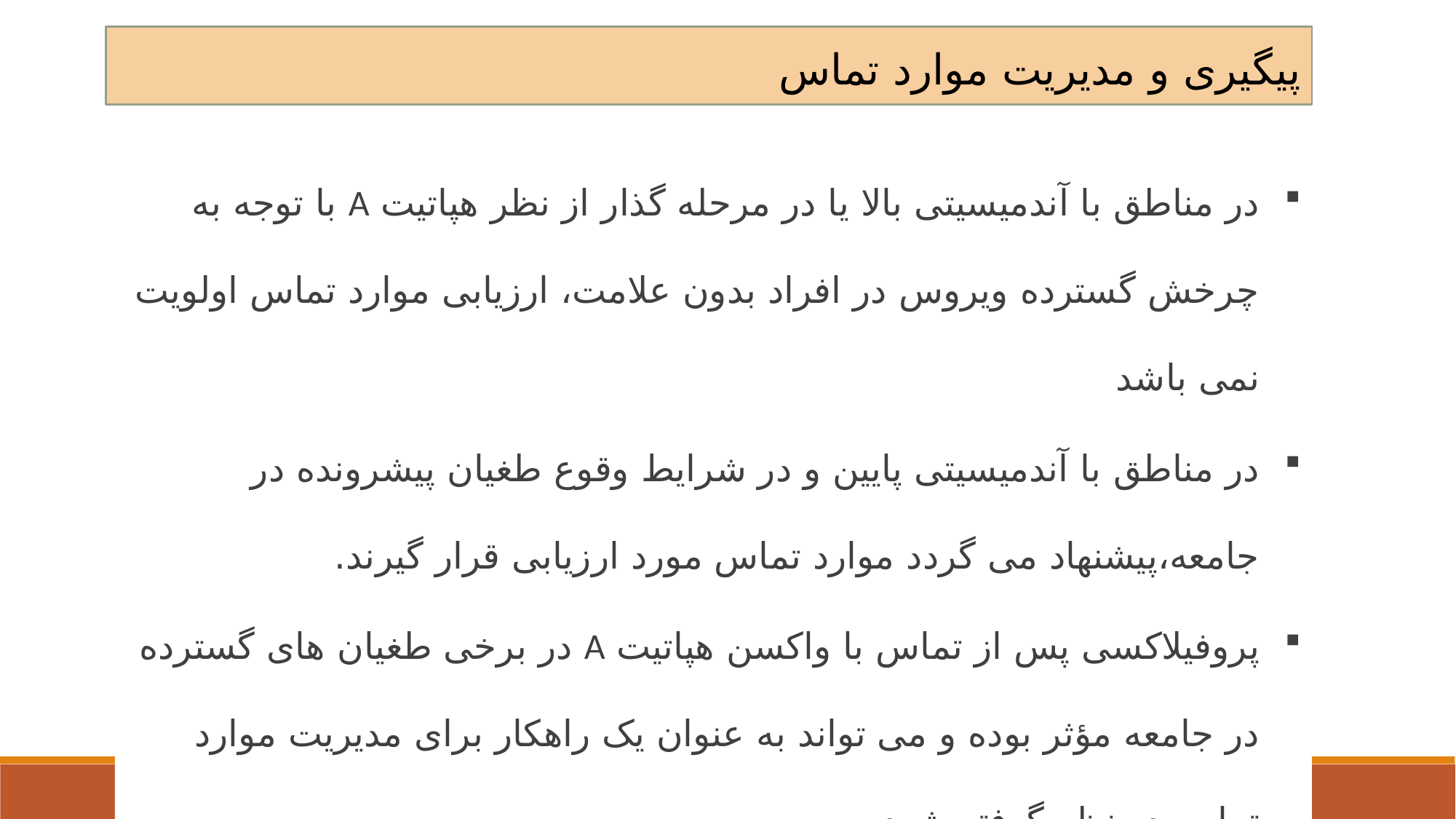

پیگیری و مدیریت موارد تماس
در مناطق با آندمیسیتی بالا یا در مرحله گذار از نظر هپاتیت A با توجه به چرخش گسترده ویروس در افراد بدون علامت، ارزیابی موارد تماس اولویت نمی باشد
در مناطق با آندمیسیتی پایین و در شرایط وقوع طغیان پیشرونده در جامعه،پیشنهاد می گردد موارد تماس مورد ارزیابی قرار گیرند.
پروفیلاکسی پس از تماس با واکسن هپاتیت A در برخی طغیان های گسترده در جامعه مؤثر بوده و می تواند به عنوان یک راهکار برای مدیریت موارد تماس در نظر گرفته شود.